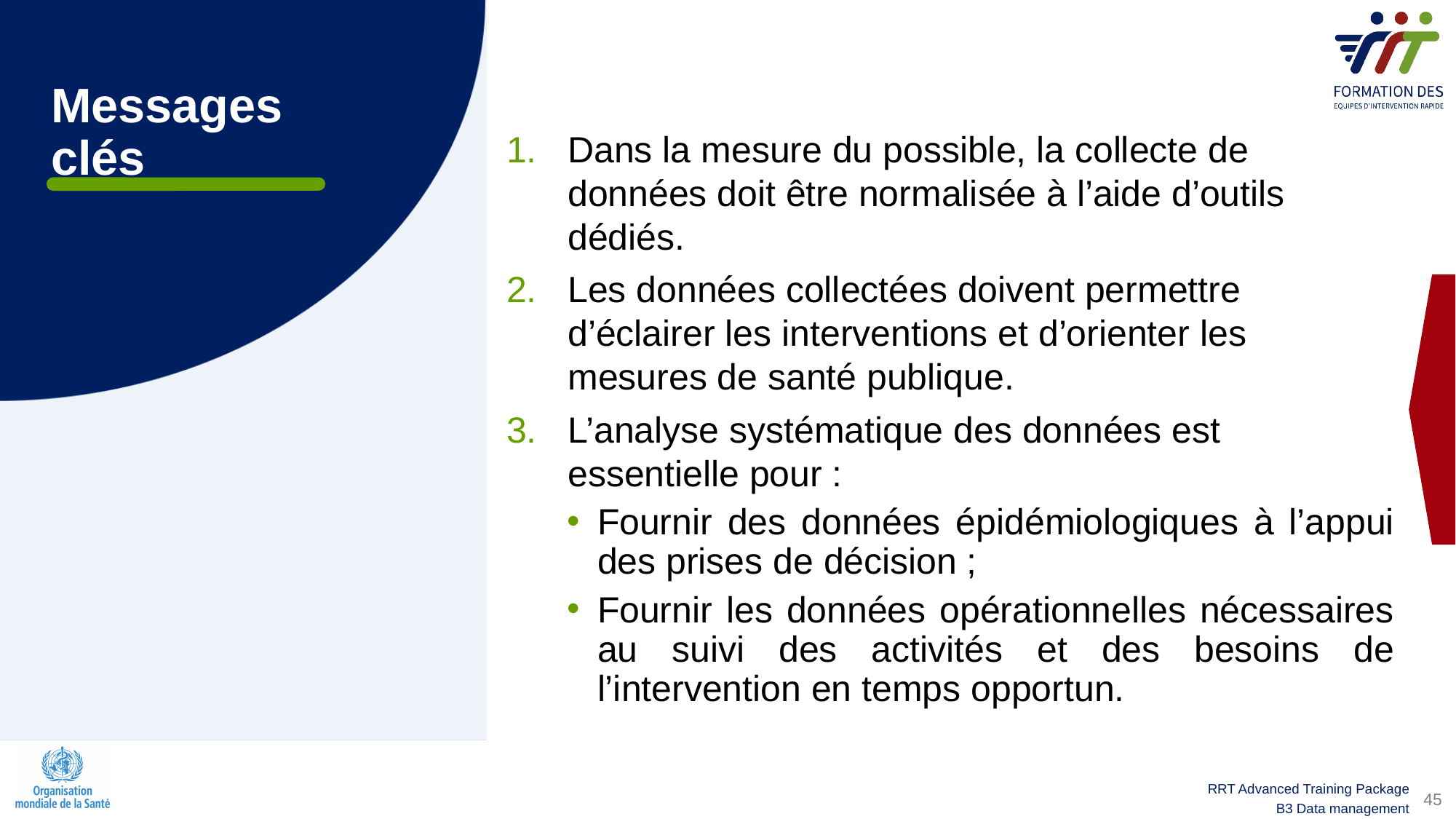

Messages clés
Dans la mesure du possible, la collecte de données doit être normalisée à l’aide d’outils dédiés.
Les données collectées doivent permettre d’éclairer les interventions et d’orienter les mesures de santé publique.
L’analyse systématique des données est essentielle pour :
Fournir des données épidémiologiques à l’appui des prises de décision ;
Fournir les données opérationnelles nécessaires au suivi des activités et des besoins de l’intervention en temps opportun.